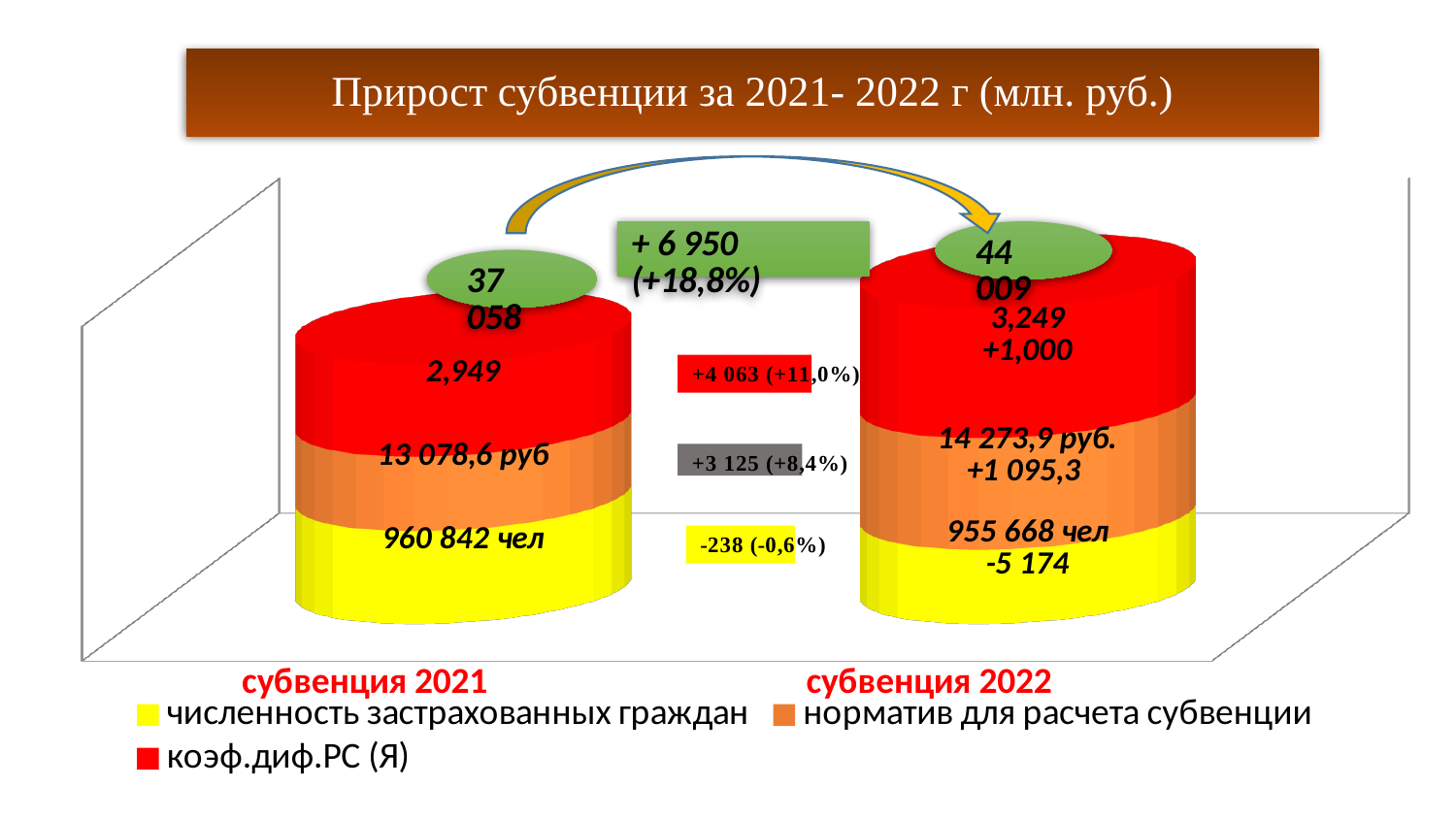

# Прирост субвенции за 2021- 2022 г (млн. руб.)

[unsupported chart]